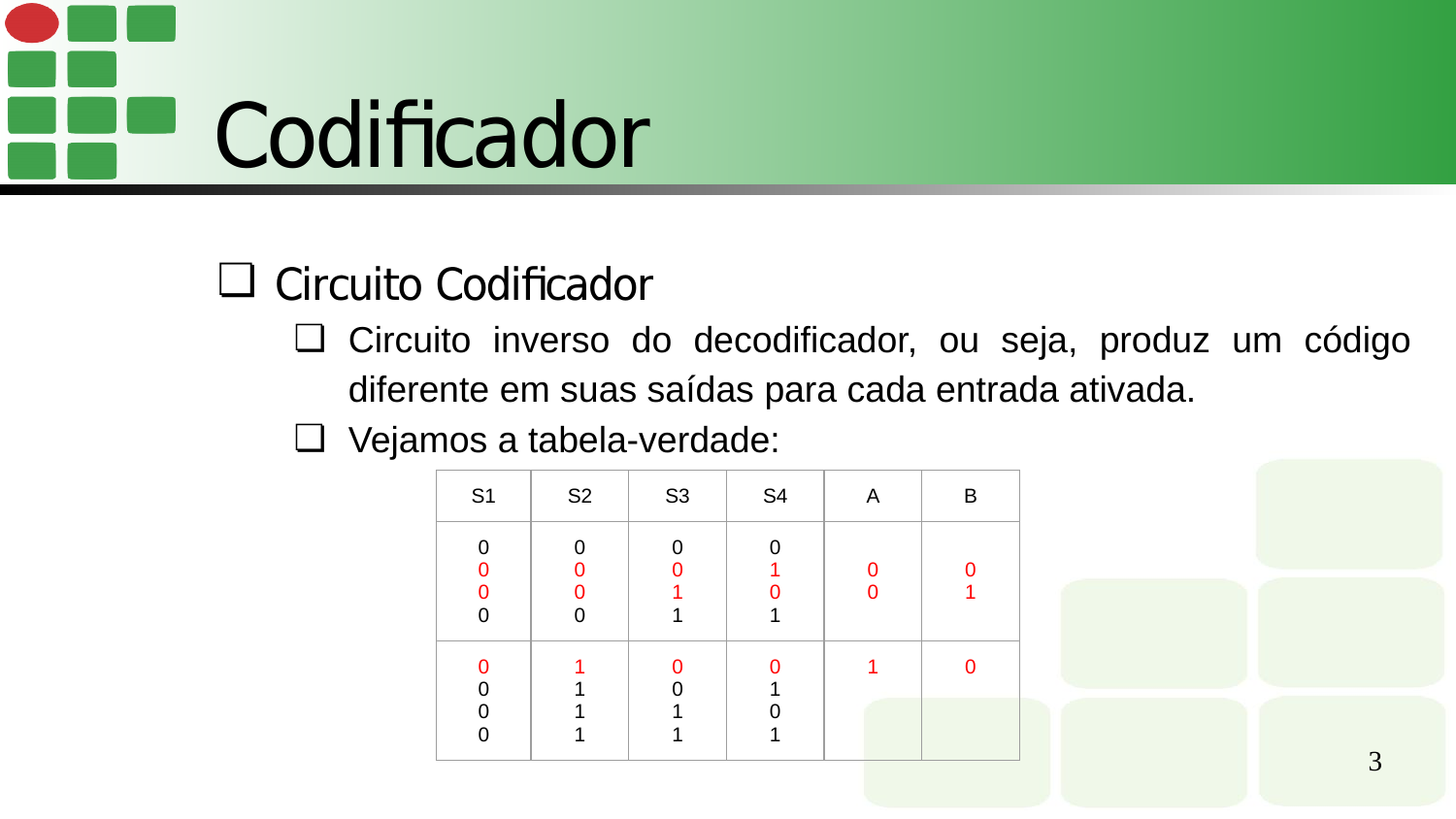

Codificador
Circuito Codificador
Circuito inverso do decodificador, ou seja, produz um código diferente em suas saídas para cada entrada ativada.
Vejamos a tabela-verdade:
| S1 | S2 | S3 | S4 | A | B |
| --- | --- | --- | --- | --- | --- |
| 0 0 0 0 | 0 0 0 0 | 0 0 1 1 | 0 1 0 1 | 0 0 | 0 1 |
| 0 0 0 0 | 1 1 1 1 | 0 0 1 1 | 0 1 0 1 | 1 | 0 |
3